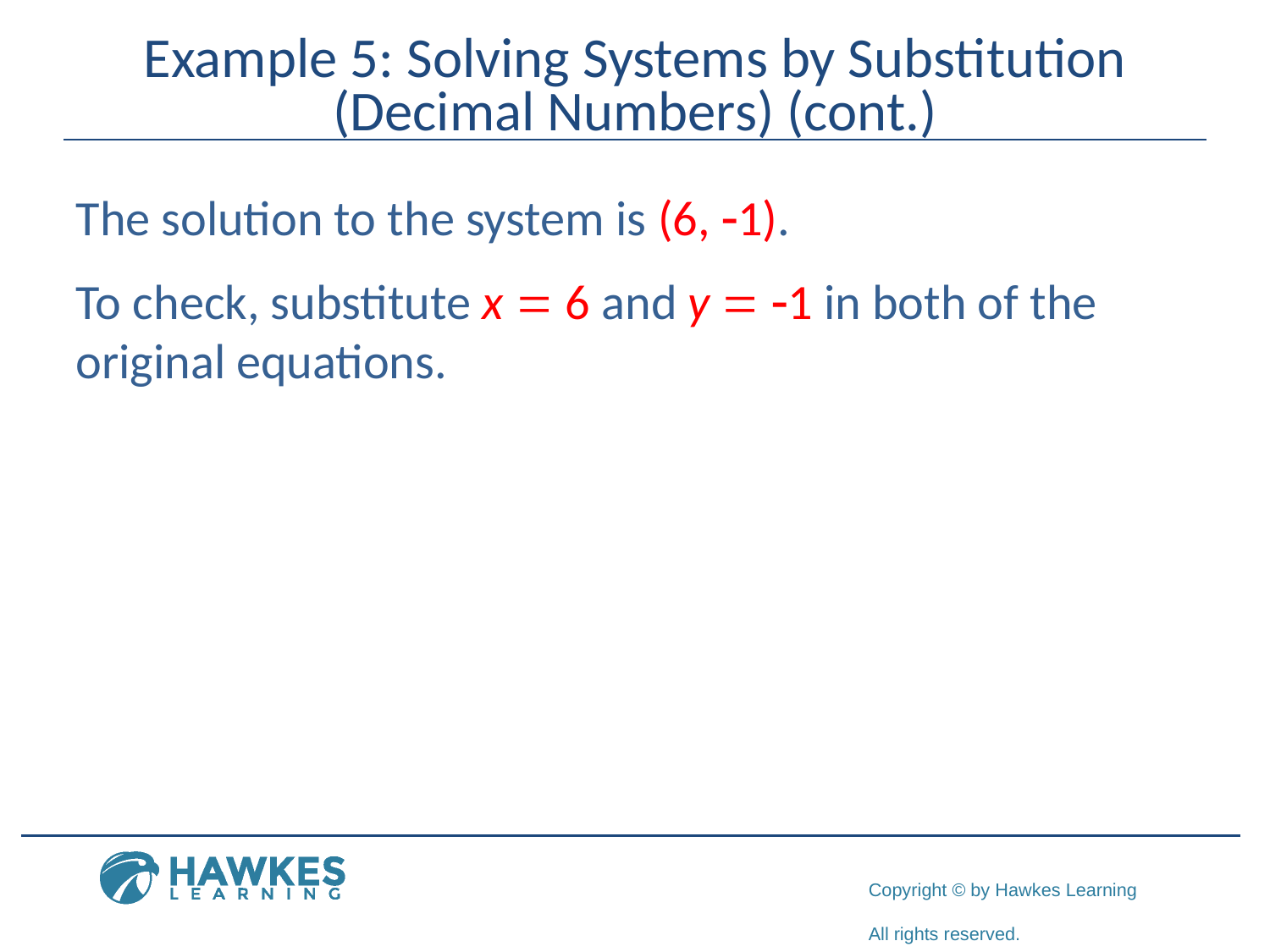

# Example 5: Solving Systems by Substitution (Decimal Numbers) (cont.)
The solution to the system is (6, −1).
To check, substitute x = 6 and y = −1 in both of the original equations.